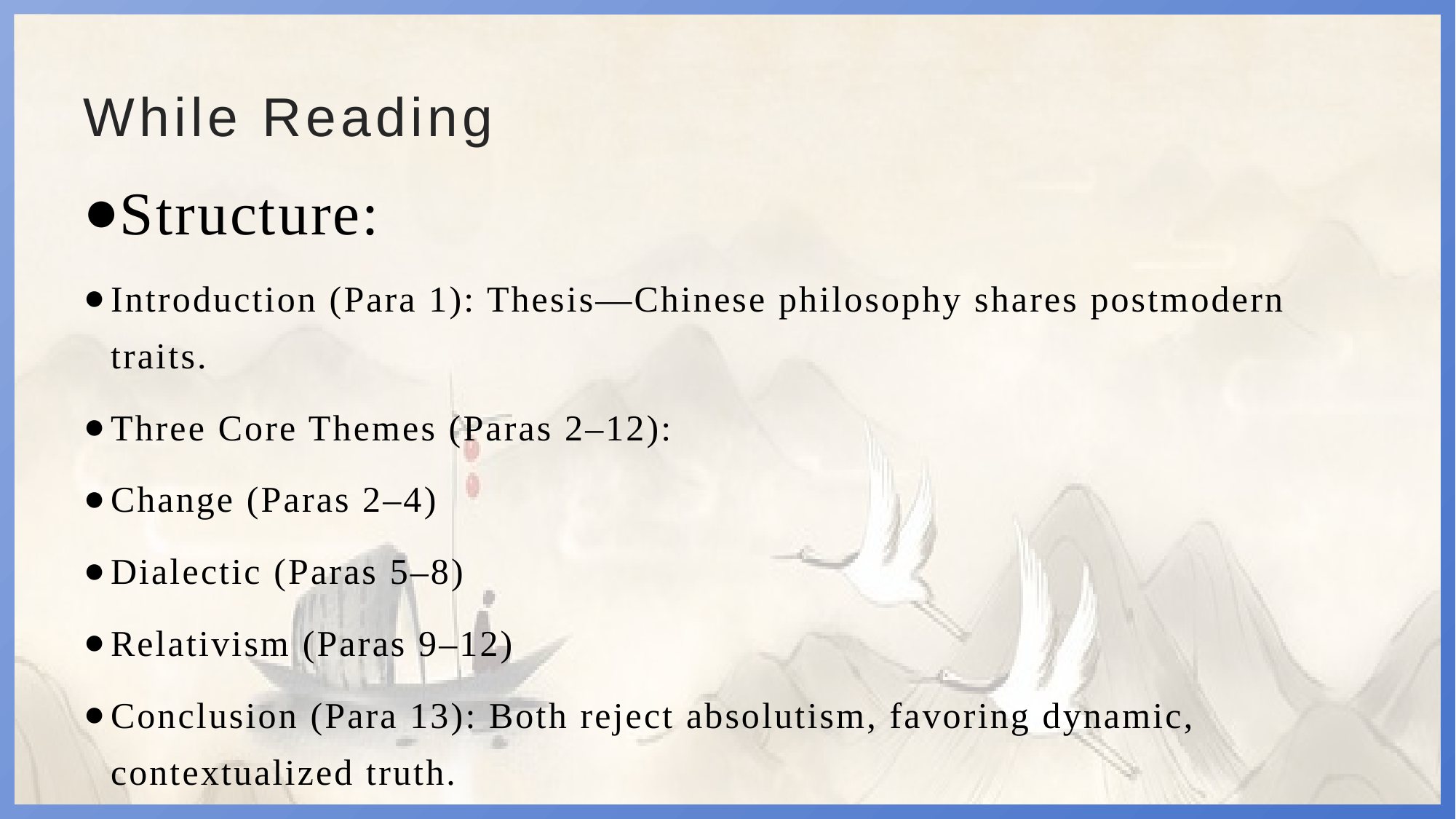

# While Reading
Structure:
Introduction (Para 1): Thesis—Chinese philosophy shares postmodern traits.
Three Core Themes (Paras 2–12):
Change (Paras 2–4)
Dialectic (Paras 5–8)
Relativism (Paras 9–12)
Conclusion (Para 13): Both reject absolutism, favoring dynamic, contextualized truth.